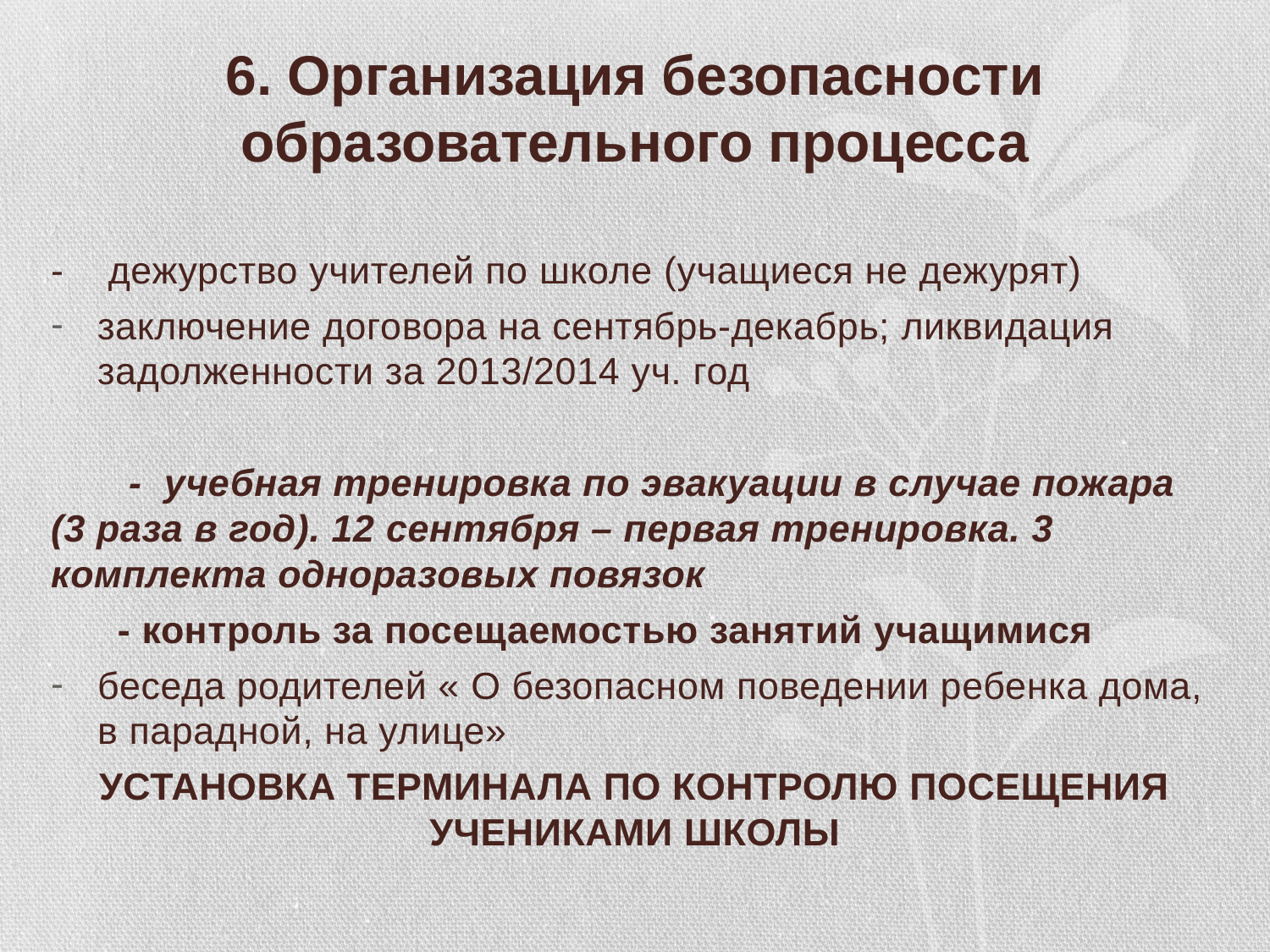

# 6. Организация безопасности образовательного процесса
-    дежурство учителей по школе (учащиеся не дежурят)
заключение договора на сентябрь-декабрь; ликвидация задолженности за 2013/2014 уч. год

       -  учебная тренировка по эвакуации в случае пожара (3 раза в год). 12 сентября – первая тренировка. 3 комплекта одноразовых повязок
      - контроль за посещаемостью занятий учащимися
беседа родителей « О безопасном поведении ребенка дома, в парадной, на улице»
УСТАНОВКА ТЕРМИНАЛА ПО КОНТРОЛЮ ПОСЕЩЕНИЯ УЧЕНИКАМИ ШКОЛЫ